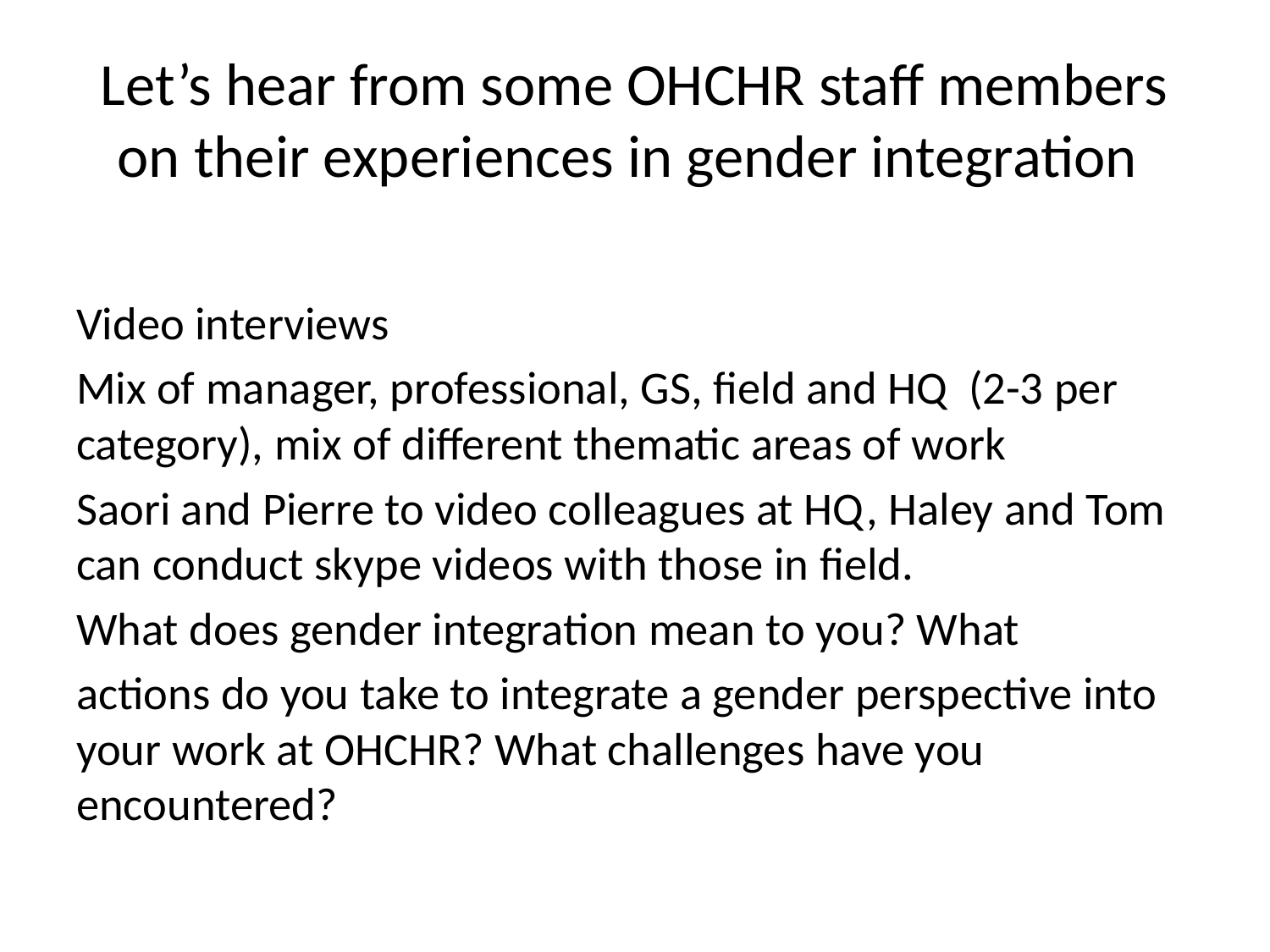

# Let’s hear from some OHCHR staff members on their experiences in gender integration

Video interviews
Mix of manager, professional, GS, field and HQ  (2-3 per category), mix of different thematic areas of work
Saori and Pierre to video colleagues at HQ, Haley and Tom can conduct skype videos with those in field.
What does gender integration mean to you? What
actions do you take to integrate a gender perspective into your work at OHCHR? What challenges have you encountered?